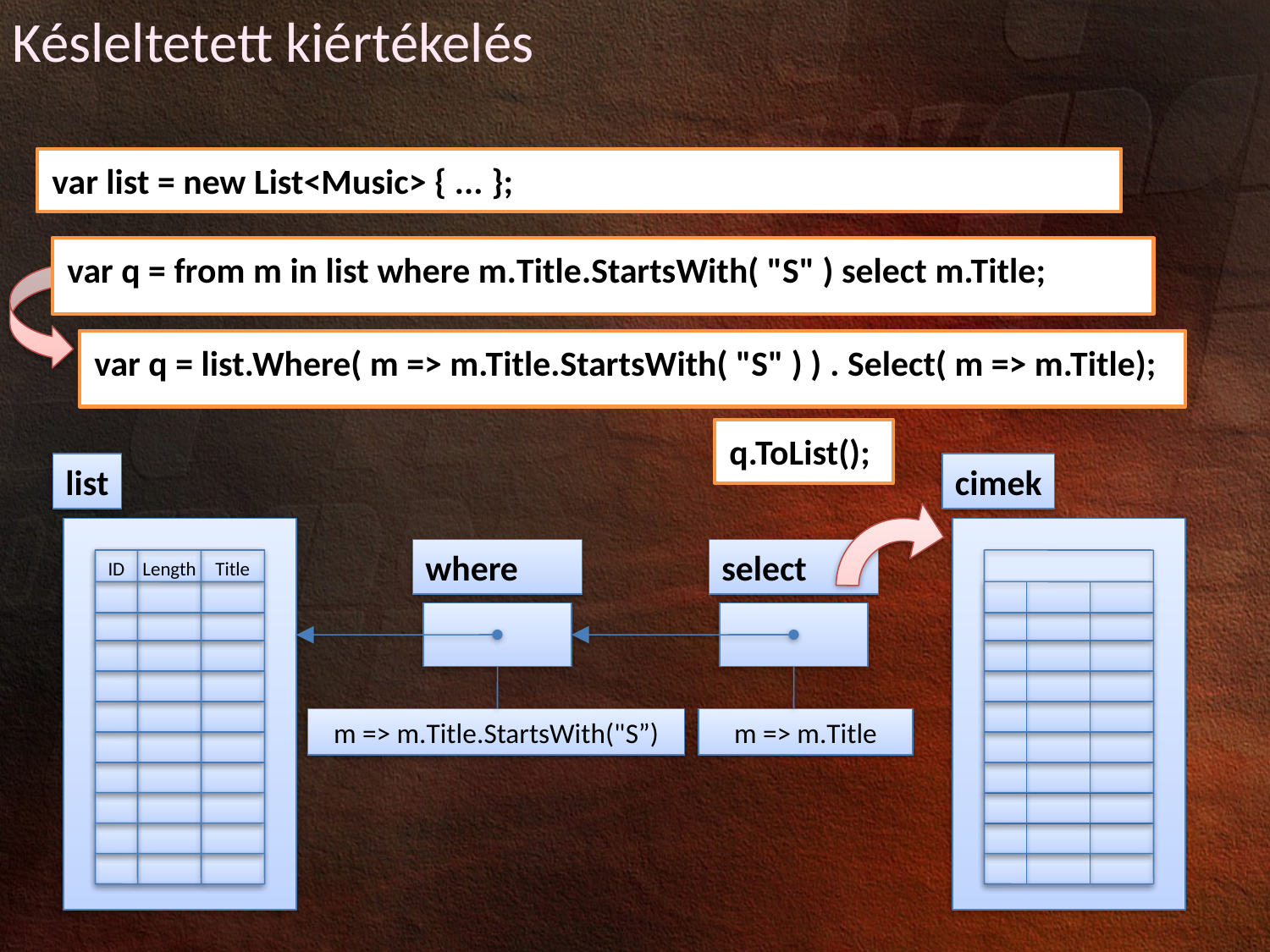

Késleltetett kiértékelés
var list = new List<Music> { ... };
var q = from m in list where m.Title.StartsWith( "S" ) select m.Title;

var q = list.Where( m => m.Title.StartsWith( "S" ) ) . Select( m => m.Title);
q.ToList();
list

ID

Length

Title

cimek

where

m => m.Title.StartsWith("S”)
select

m => m.Title